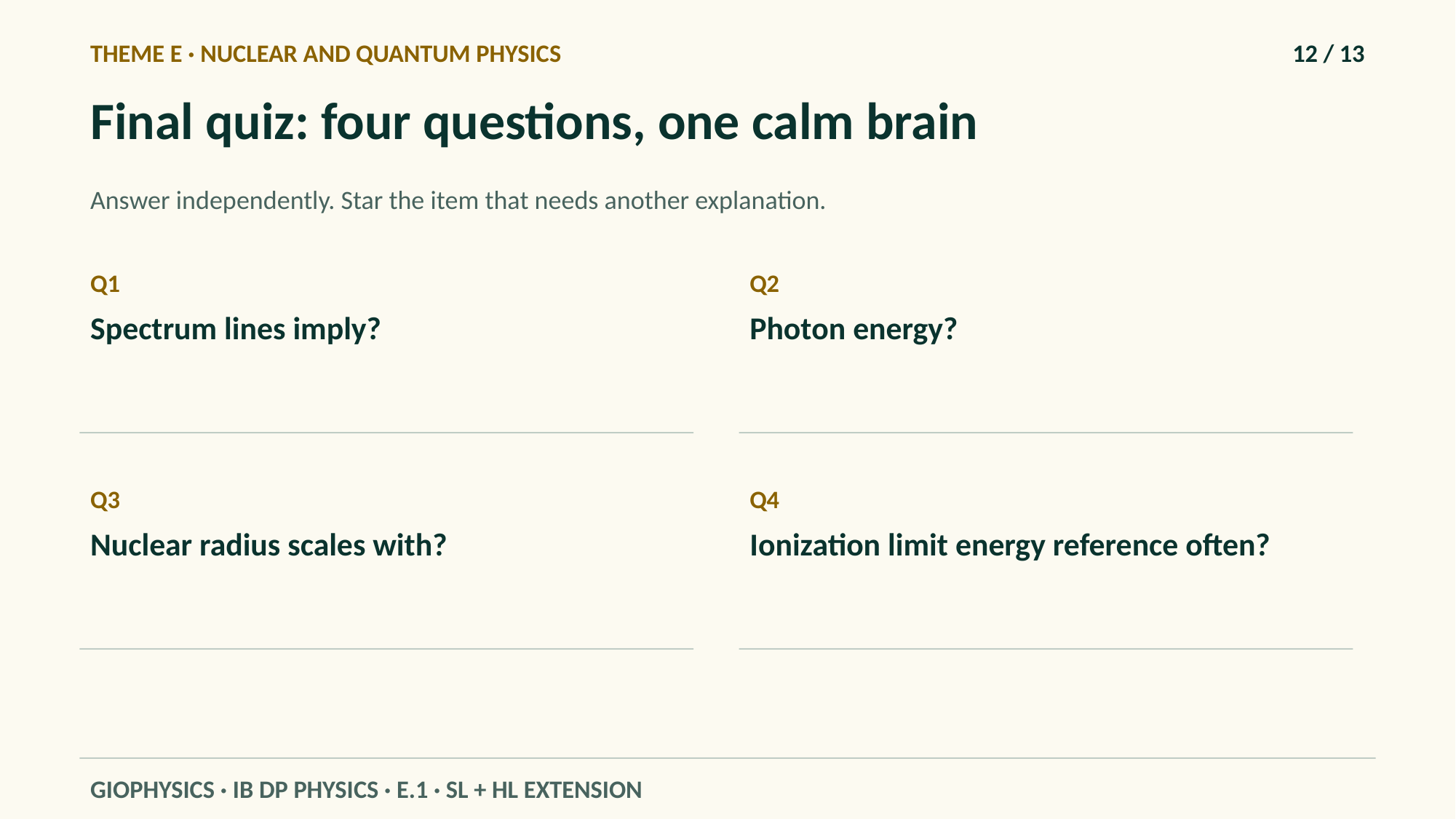

THEME E · NUCLEAR AND QUANTUM PHYSICS
12 / 13
Final quiz: four questions, one calm brain
Answer independently. Star the item that needs another explanation.
Q1
Q2
Spectrum lines imply?
Photon energy?

Q3
Q4
Nuclear radius scales with?
Ionization limit energy reference often?

GIOPHYSICS · IB DP PHYSICS · E.1 · SL + HL EXTENSION